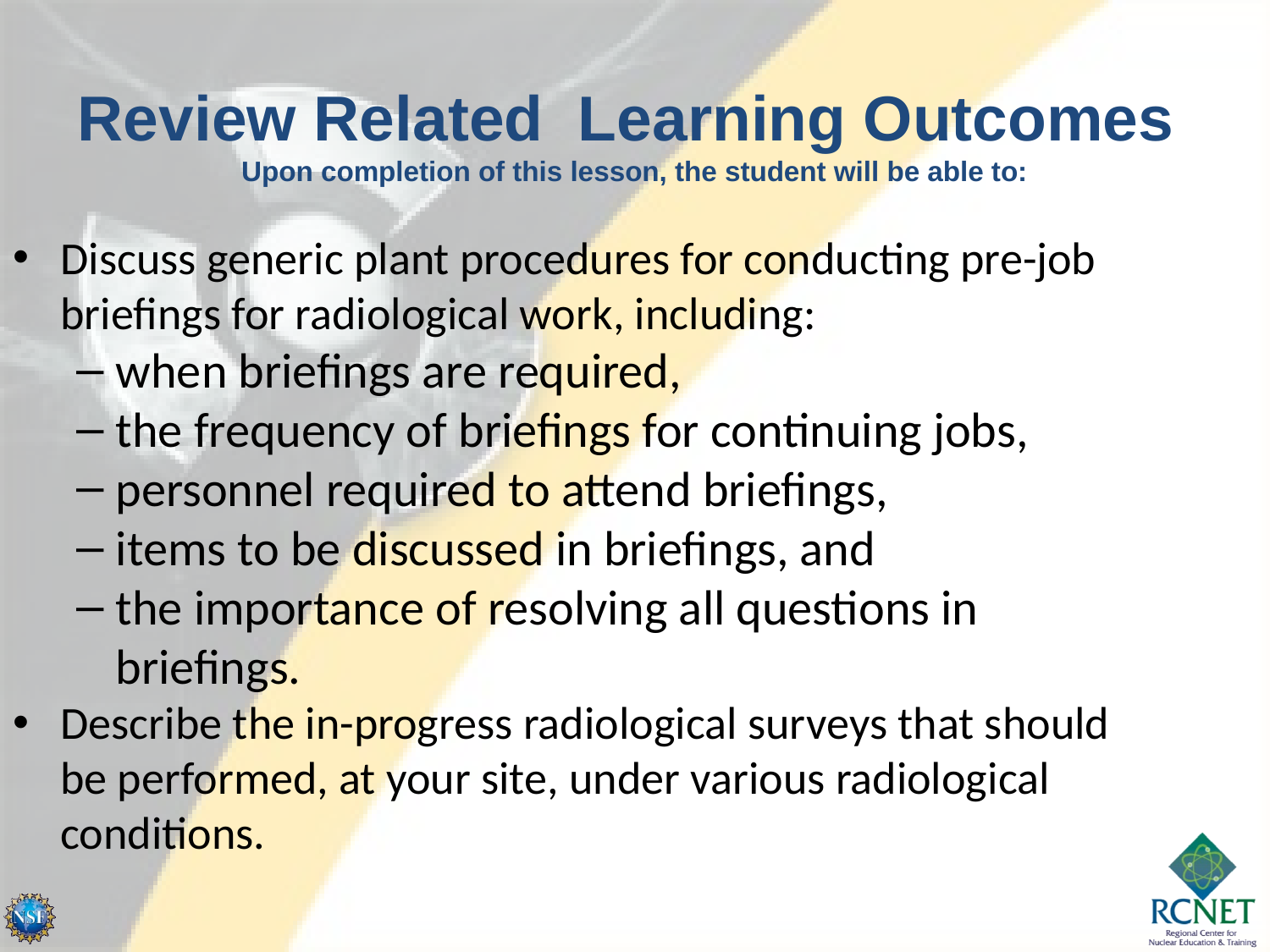

Review Related  Learning Outcomes
Upon completion of this lesson, the student will be able to:
Discuss generic plant procedures for conducting pre-job briefings for radiological work, including:
when briefings are required,
the frequency of briefings for continuing jobs,
personnel required to attend briefings,
items to be discussed in briefings, and
the importance of resolving all questions in briefings.
Describe the in-progress radiological surveys that should be performed, at your site, under various radiological conditions.